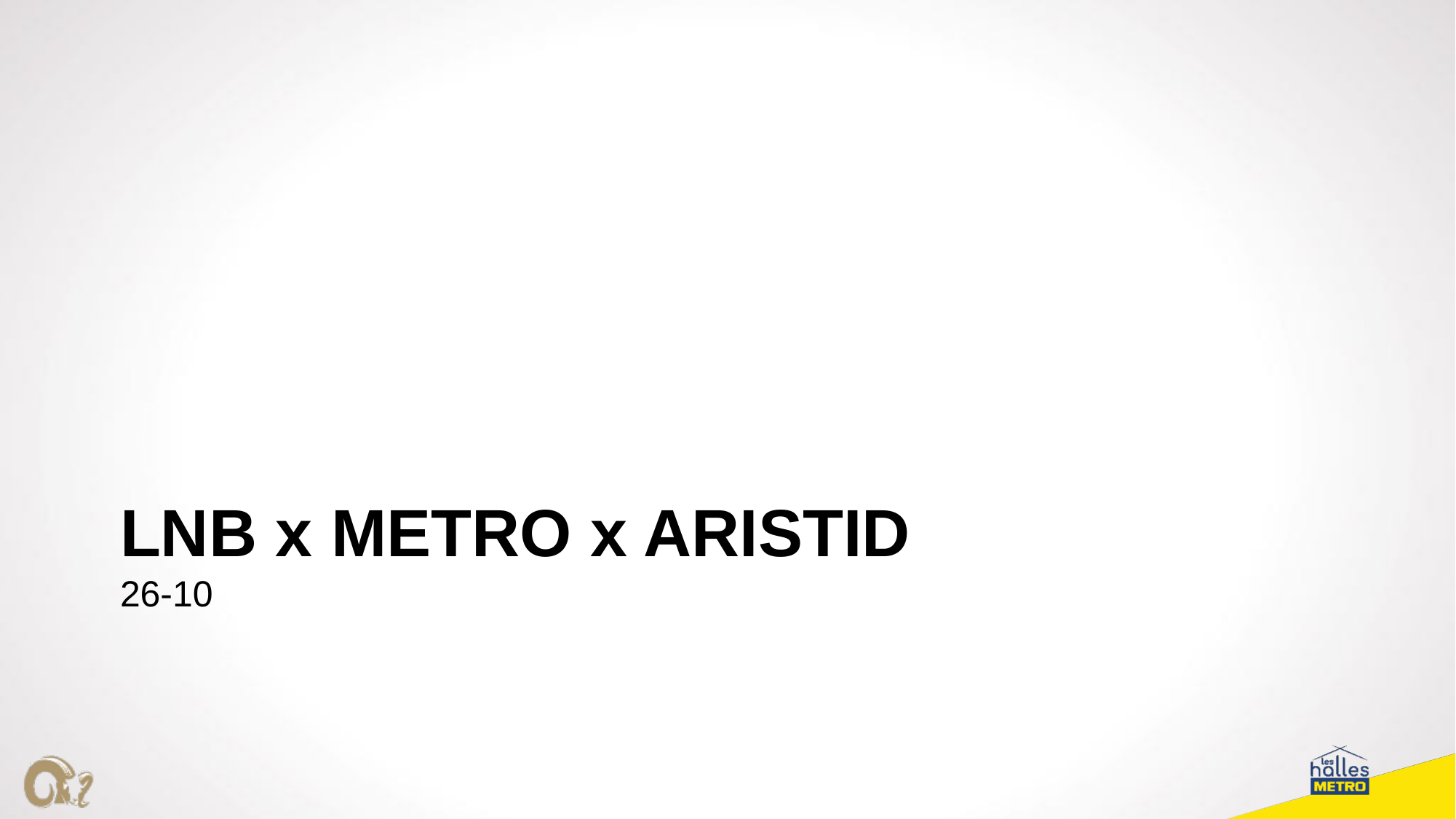

# LNB x METRO x ARISTID 26-10